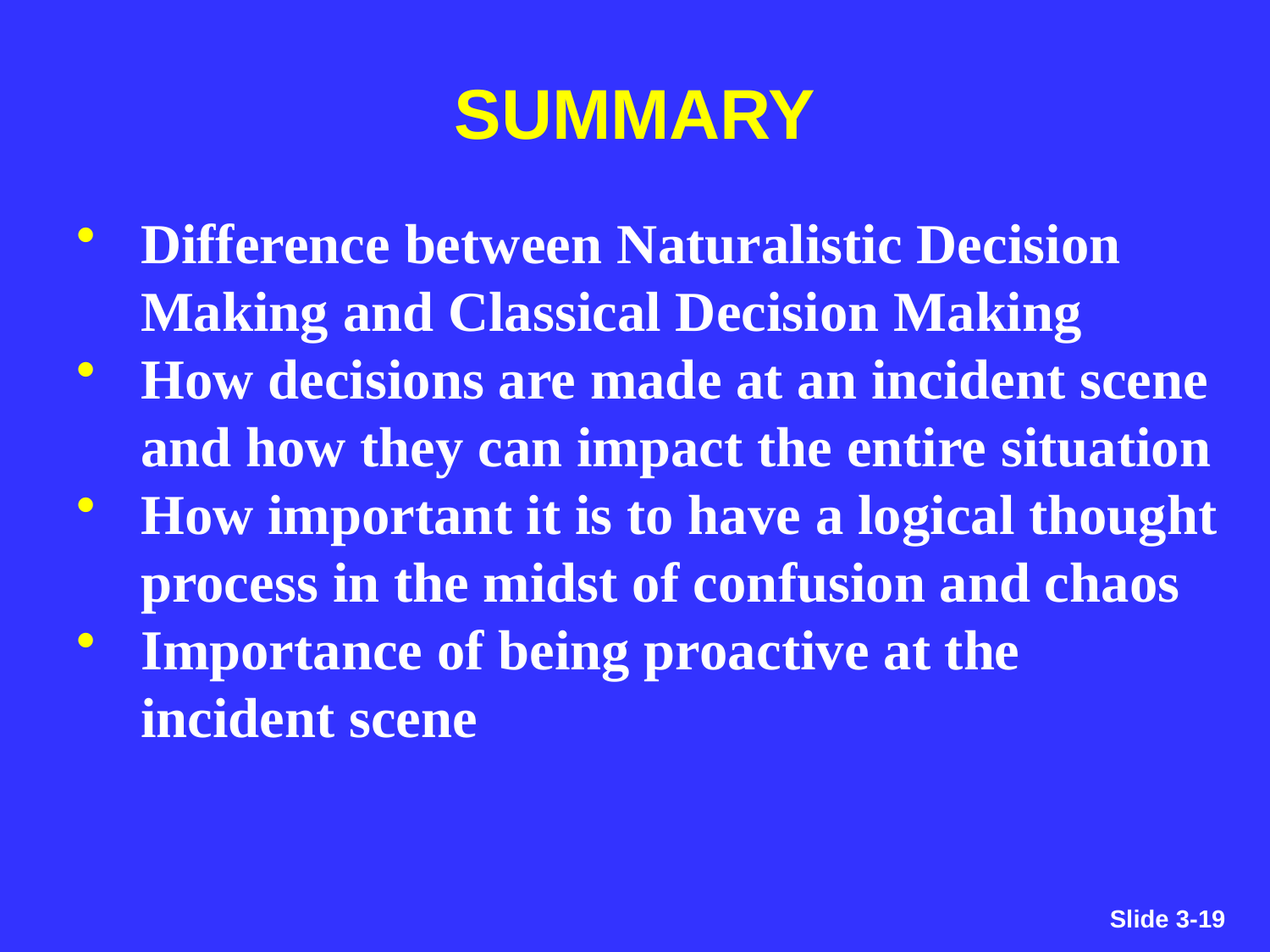

SUMMARY
Difference between Naturalistic Decision Making and Classical Decision Making
How decisions are made at an incident scene and how they can impact the entire situation
How important it is to have a logical thought process in the midst of confusion and chaos
Importance of being proactive at the incident scene
Slide 3-19